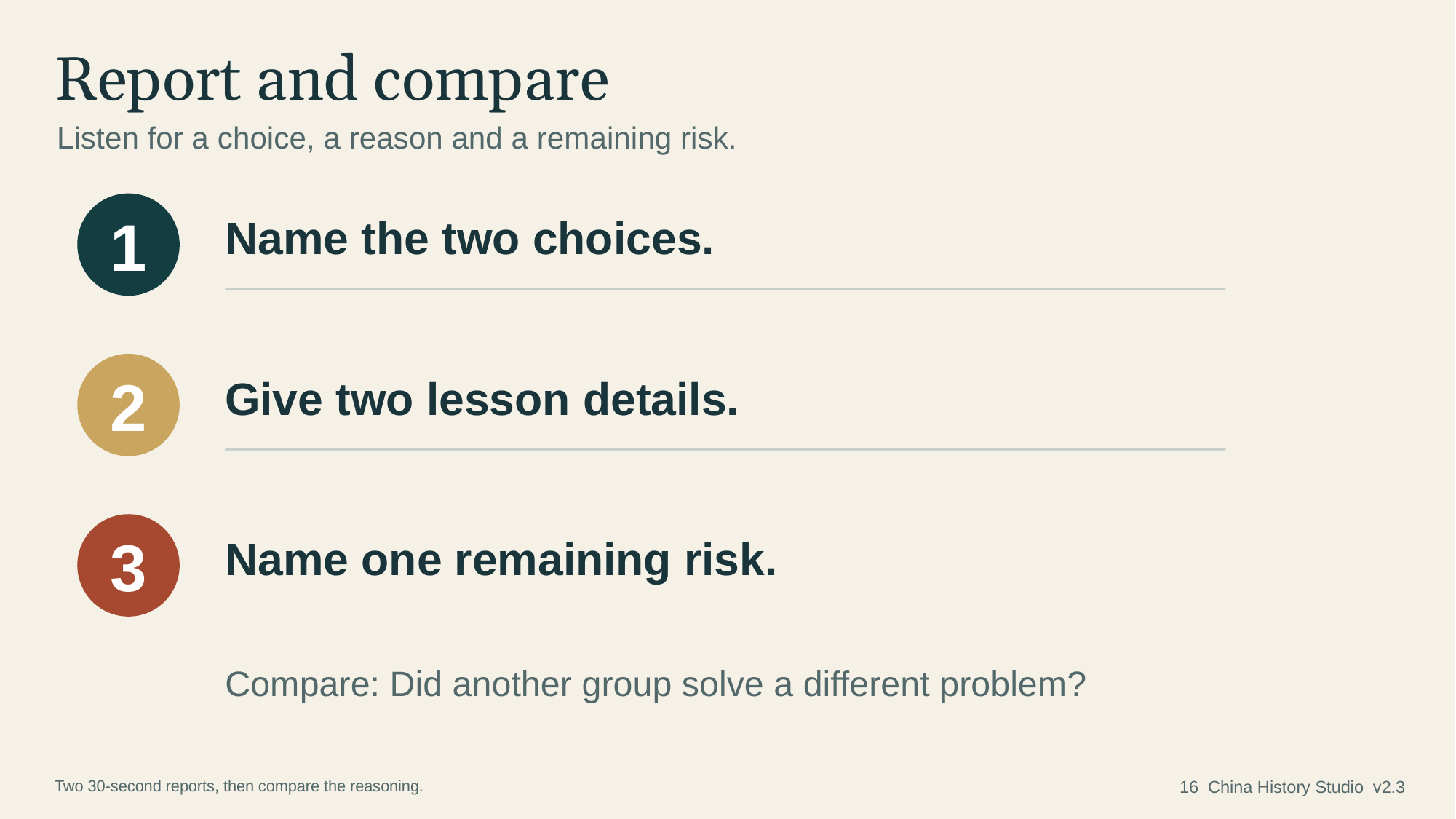

Report and compare
Listen for a choice, a reason and a remaining risk.

1
Name the two choices.

2
Give two lesson details.

3
Name one remaining risk.
Compare: Did another group solve a different problem?
Two 30-second reports, then compare the reasoning.
16  China History Studio  v2.3